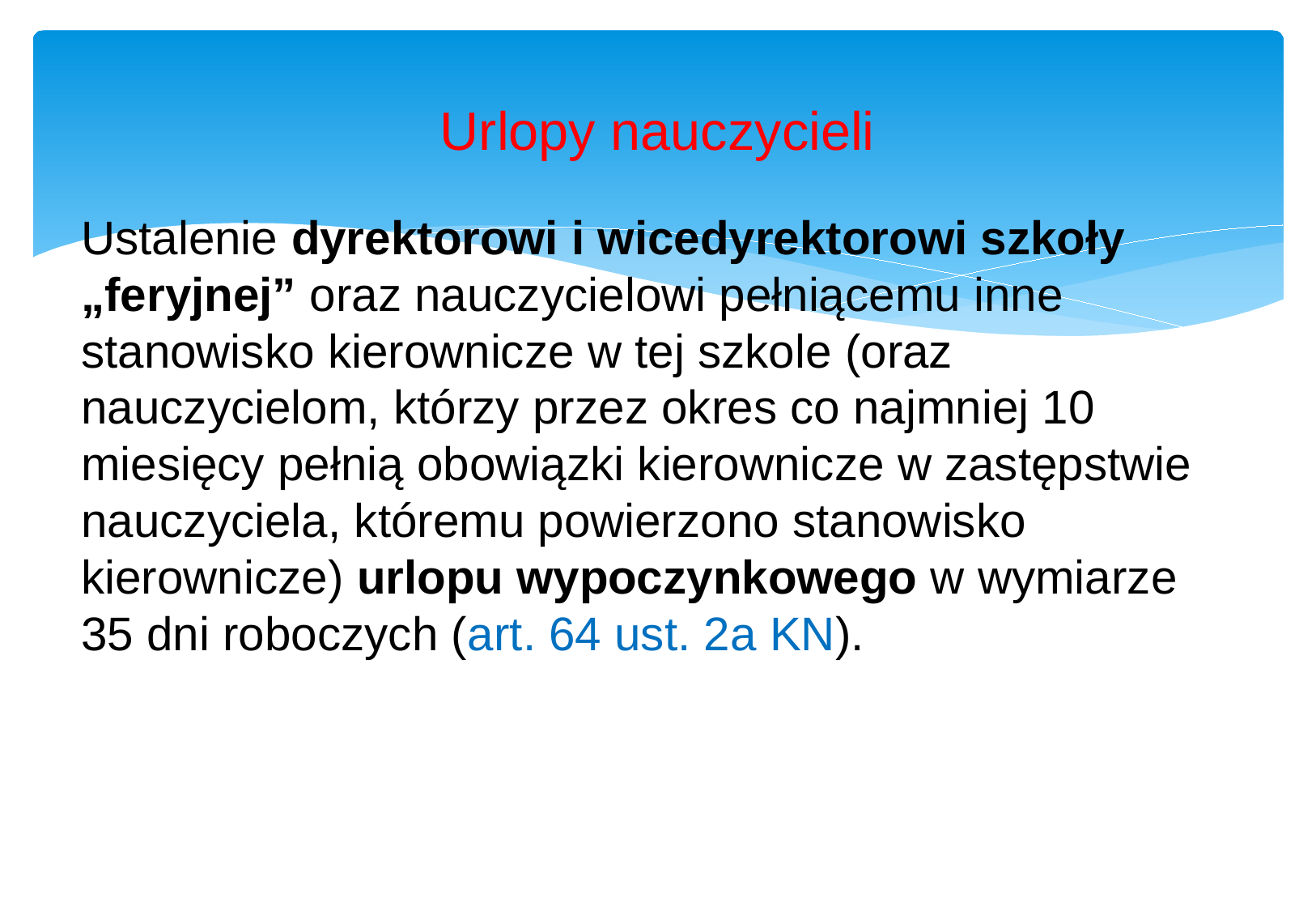

# Urlopy nauczycieli

Ustalenie dyrektorowi i wicedyrektorowi szkoły „feryjnej” oraz nauczycielowi pełniącemu inne stanowisko kierownicze w tej szkole (oraz nauczycielom, którzy przez okres co najmniej 10 miesięcy pełnią obowiązki kierownicze w zastępstwie nauczyciela, któremu powierzono stanowisko kierownicze) urlopu wypoczynkowego w wymiarze 35 dni roboczych (art. 64 ust. 2a KN).